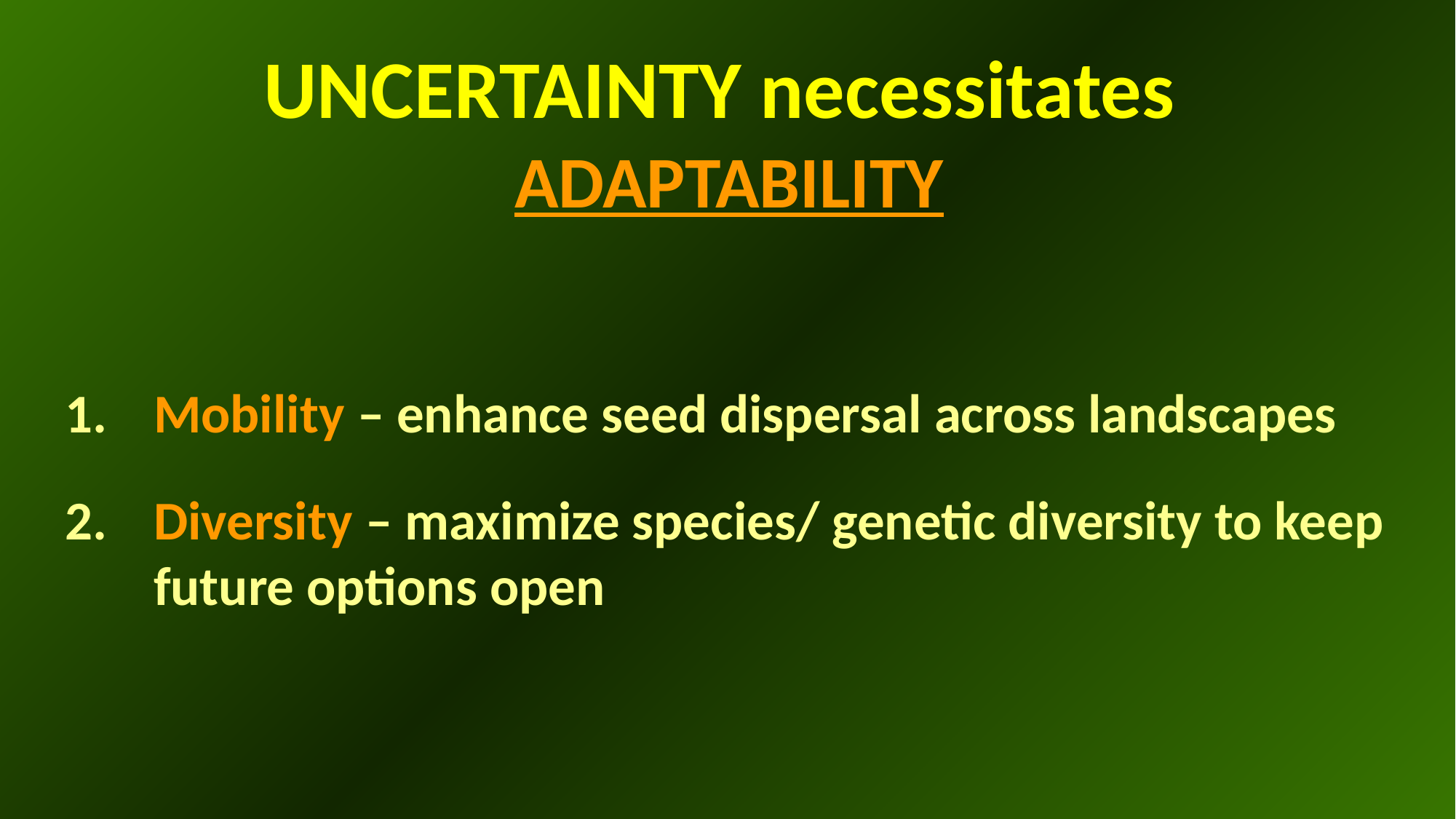

# UNCERTAINTY necessitates ADAPTABILITY
Mobility – enhance seed dispersal across landscapes

Diversity – maximize species/ genetic diversity to keep future options open